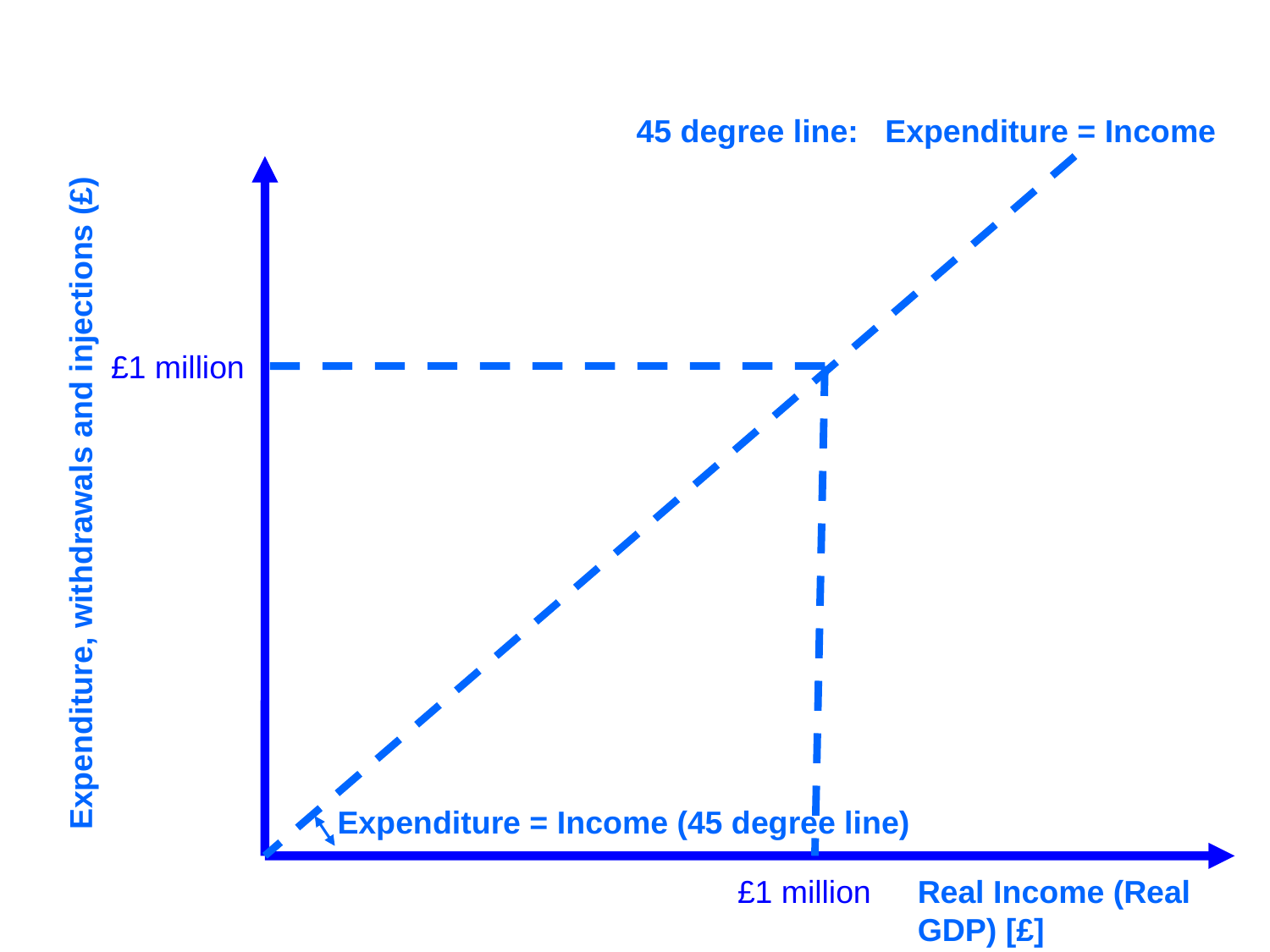

45 degree line:   Expenditure = Income

£1 million

Expenditure, withdrawals and injections (£)
Expenditure = Income (45 degree line)

Real Income (Real GDP) [£]
£1 million